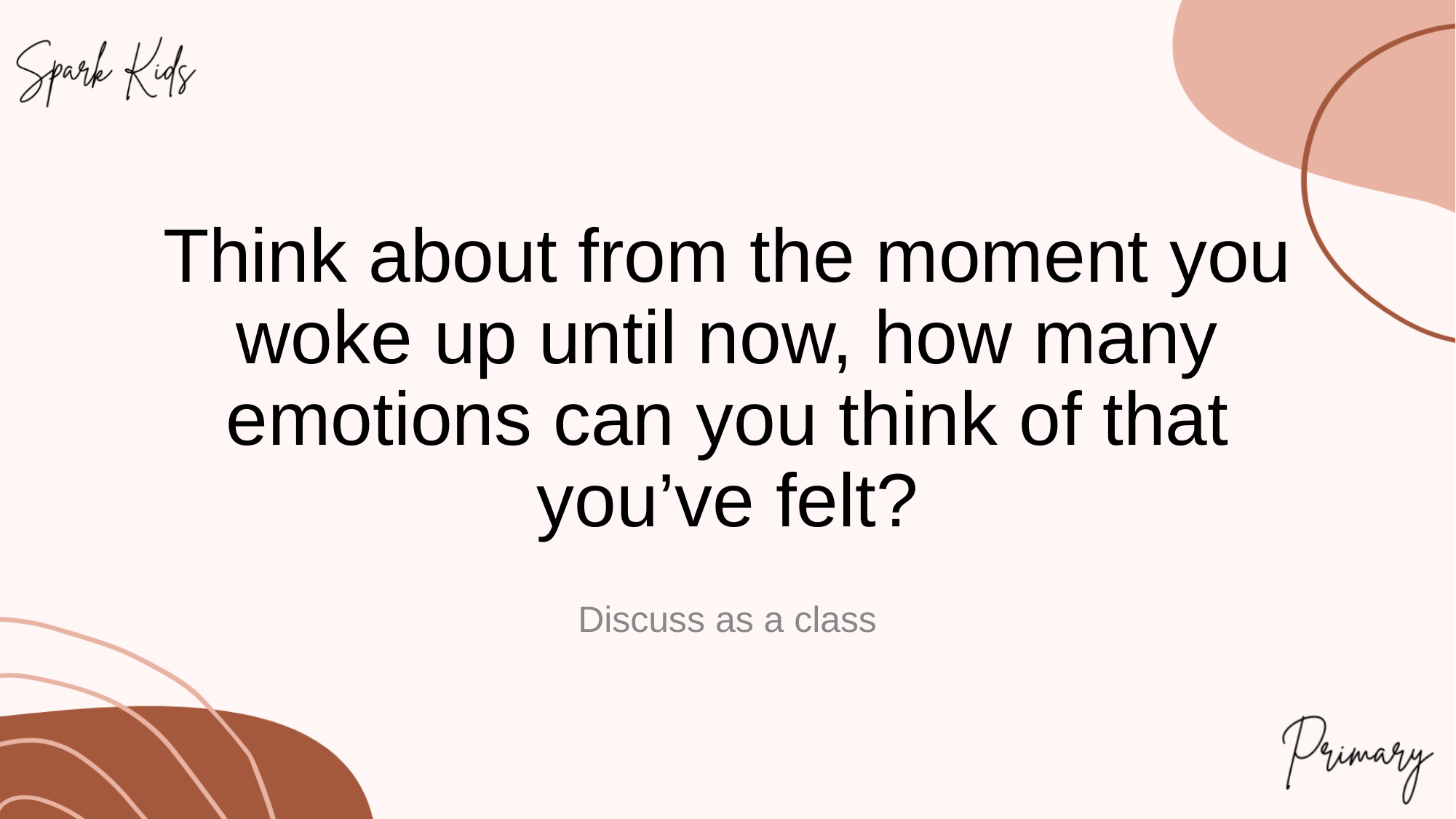

# Think about from the moment you woke up until now, how many emotions can you think of that you’ve felt?
Discuss as a class